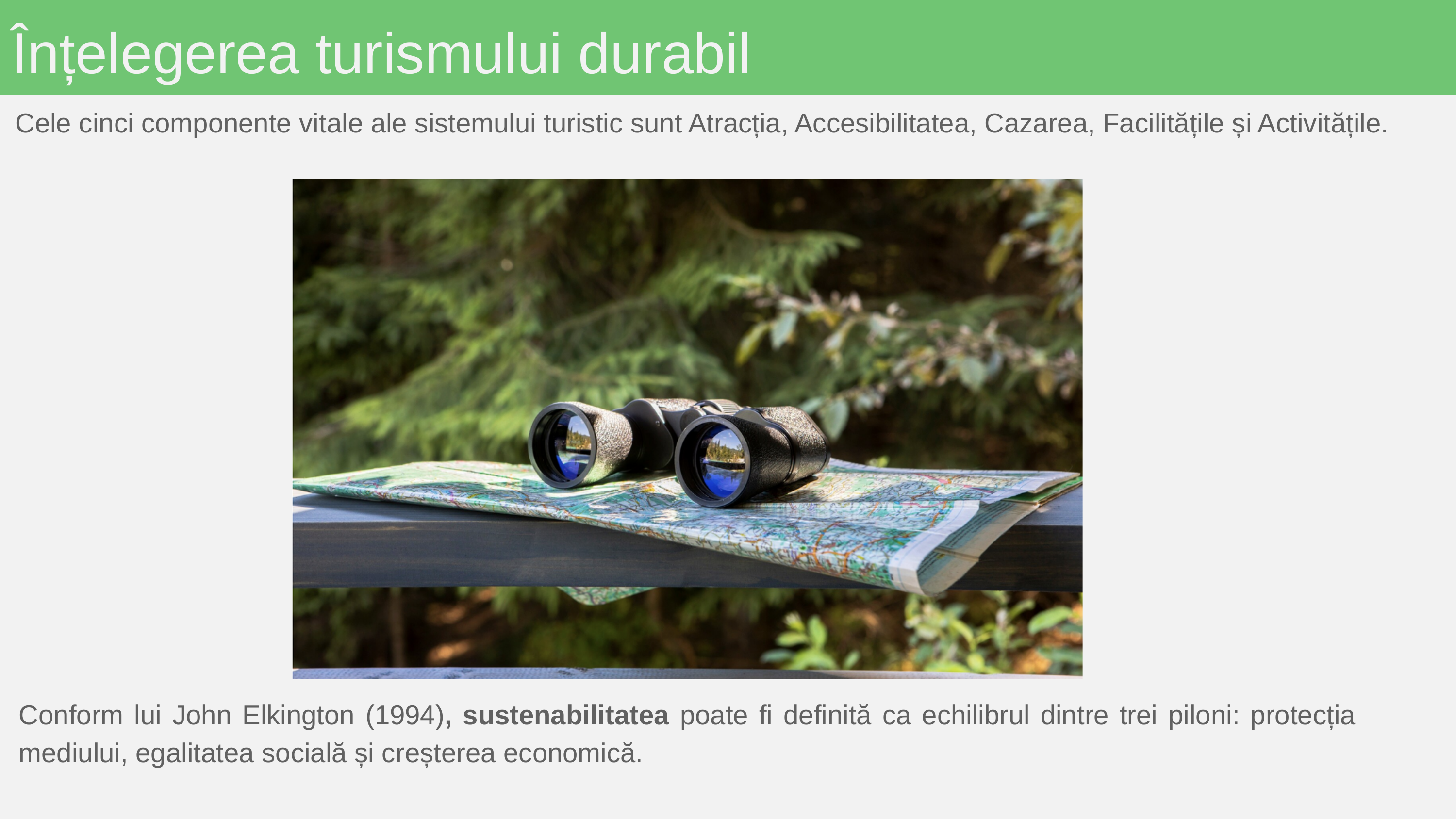

Înțelegerea turismului durabil
Cele cinci componente vitale ale sistemului turistic sunt Atracția, Accesibilitatea, Cazarea, Facilitățile și Activitățile.

Conform lui John Elkington (1994), sustenabilitatea poate fi definită ca echilibrul dintre trei piloni: protecția mediului, egalitatea socială și creșterea economică.